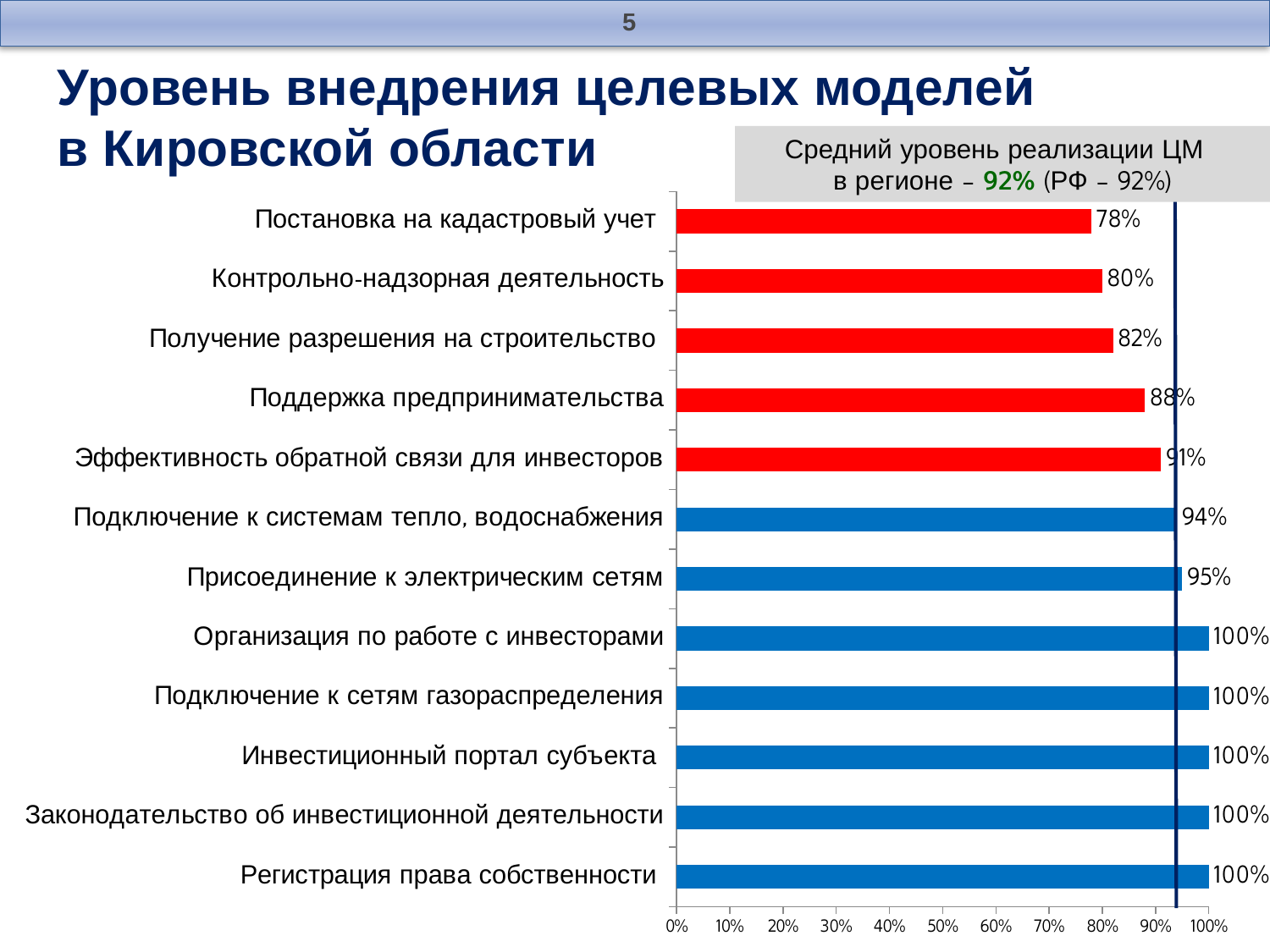

5
# Уровень внедрения целевых моделей в Кировской области
Средний уровень реализации ЦМ
в регионе – 92% (РФ – 92%)

### Chart

| Category |  |
|---|---|
| Регистрация права собственности  | 1.0 |
| Законодательство об инвестиционной деятельности | 1.0 |
| Инвестиционный портал субъекта  | 1.0 |
| Подключение к сетям газораспределения | 1.0 |
| Организация по работе с инвесторами | 1.0 |
| Присоединение к электрическим сетям | 0.9500000000000006 |
| Подключение к системам тепло, водоснабжения | 0.9400000000000006 |
| Эффективность обратной связи для инвесторов | 0.91 |
| Поддержка предпринимательства | 0.8800000000000026 |
| Получение разрешения на строительство  | 0.8200000000000006 |
| Контрольно-надзорная деятельность | 0.8 |
| Постановка на кадастровый учет  | 0.78 |